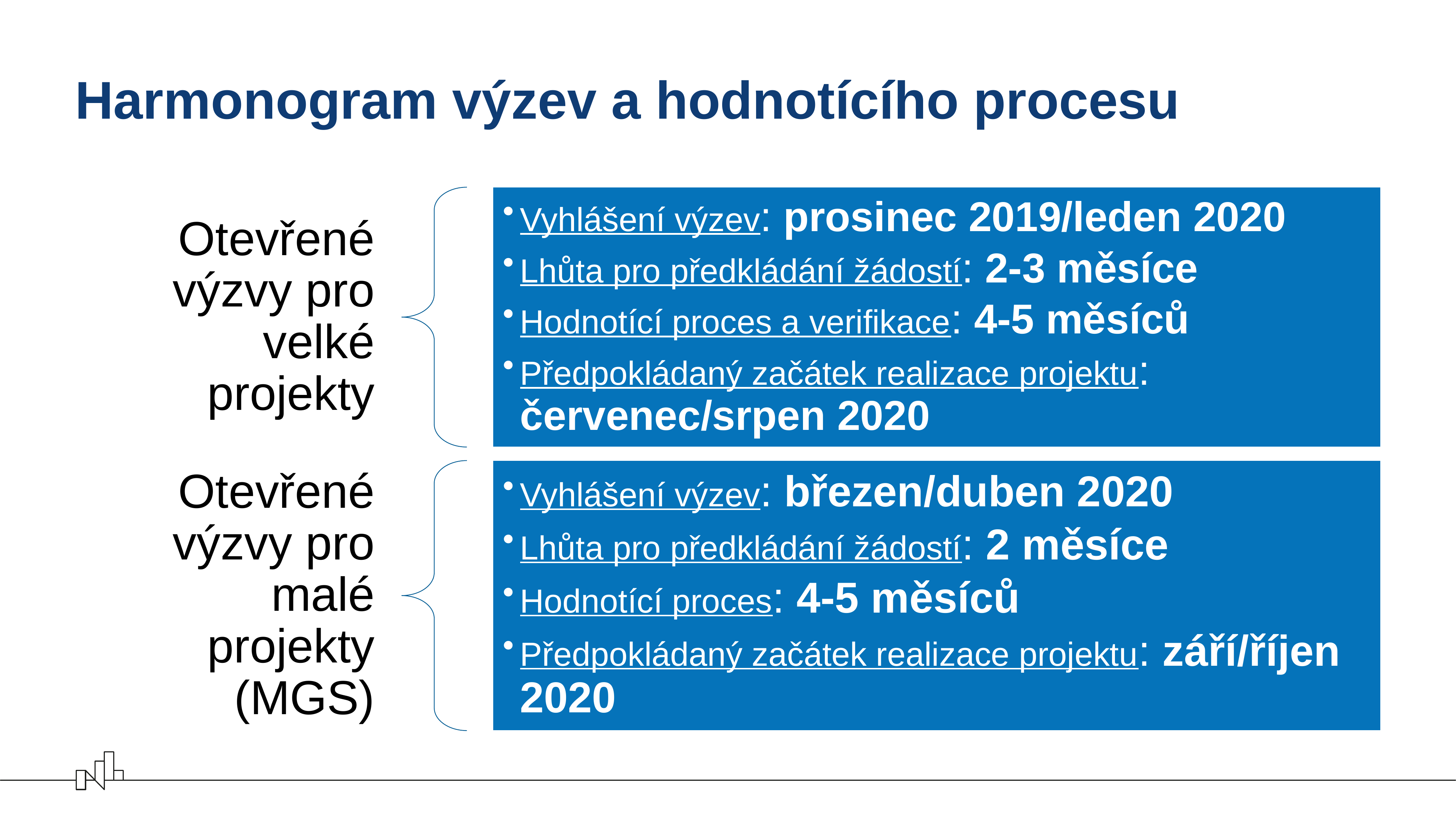

# Harmonogram výzev a hodnotícího procesu
Otevřené výzvy pro velké projekty
Vyhlášení výzev: prosinec 2019/leden 2020
Lhůta pro předkládání žádostí: 2-3 měsíce
Hodnotící proces a verifikace: 4-5 měsíců
Předpokládaný začátek realizace projektu: červenec/srpen 2020
Otevřené výzvy pro malé projekty (MGS)
Vyhlášení výzev: březen/duben 2020
Lhůta pro předkládání žádostí: 2 měsíce
Hodnotící proces: 4-5 měsíců
Předpokládaný začátek realizace projektu: září/říjen 2020